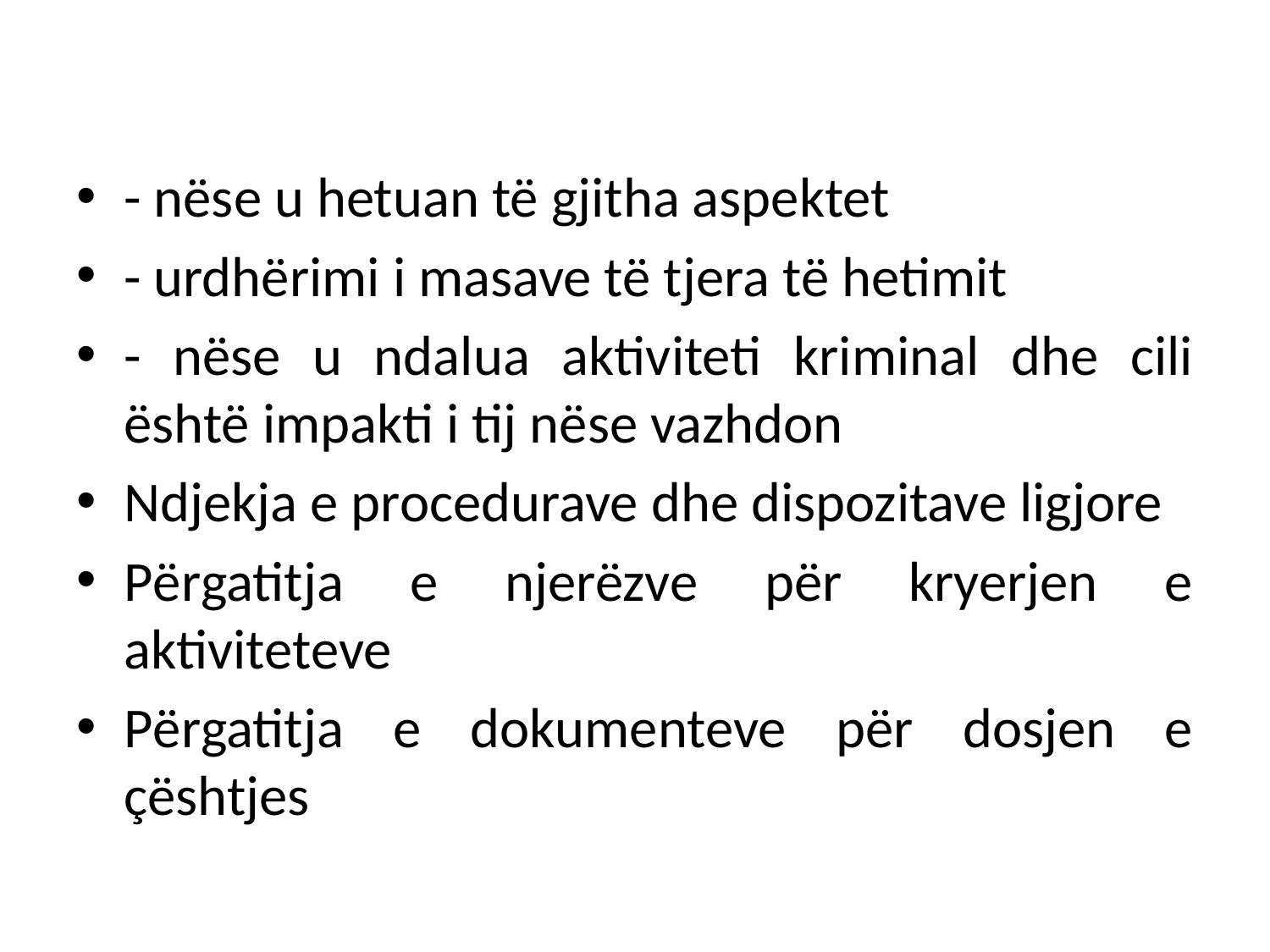

- nëse u hetuan të gjitha aspektet
- urdhërimi i masave të tjera të hetimit
- nëse u ndalua aktiviteti kriminal dhe cili është impakti i tij nëse vazhdon
Ndjekja e procedurave dhe dispozitave ligjore
Përgatitja e njerëzve për kryerjen e aktiviteteve
Përgatitja e dokumenteve për dosjen e çështjes